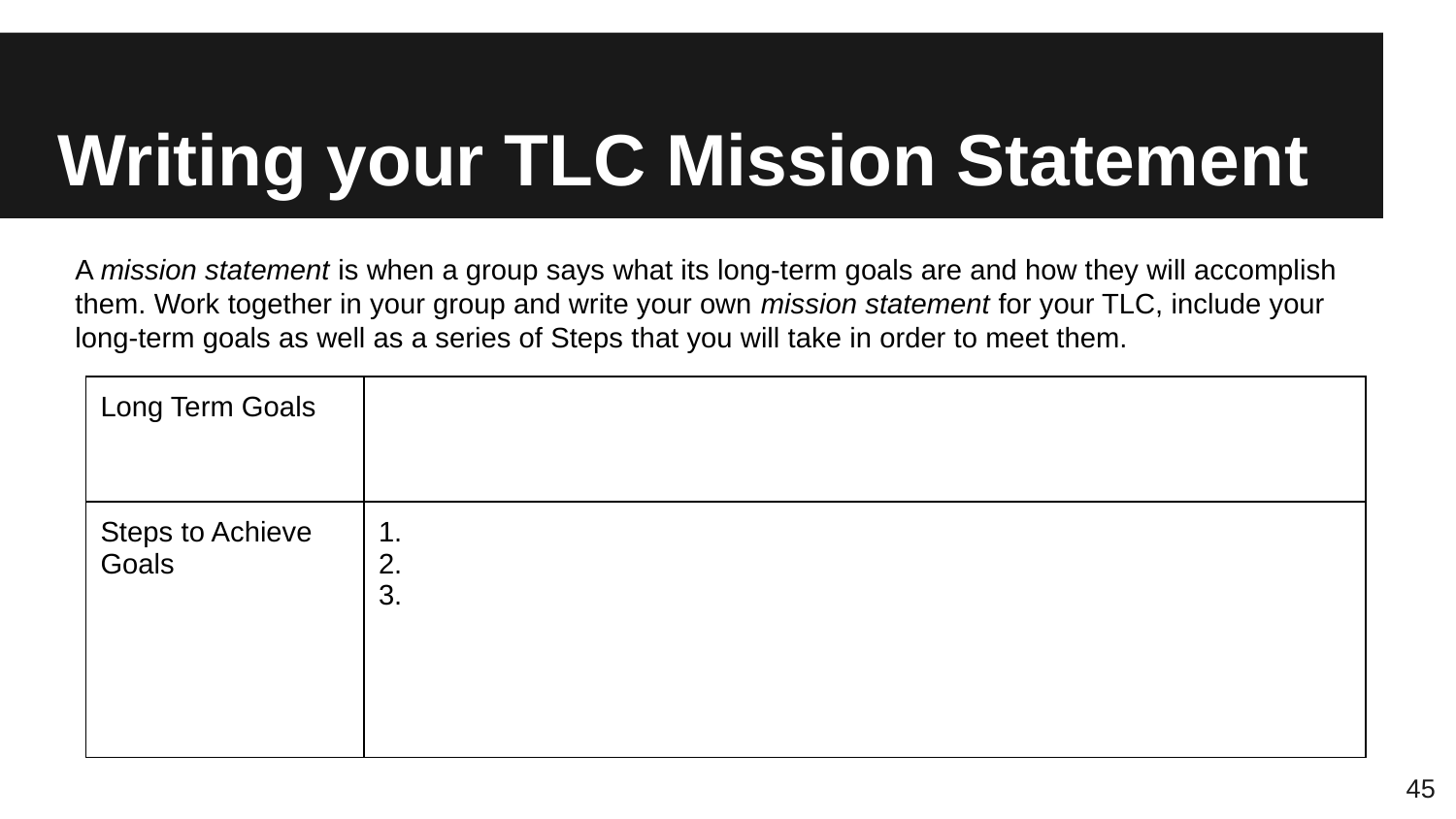

# Writing your TLC Mission Statement
A mission statement is when a group says what its long-term goals are and how they will accomplish them. Work together in your group and write your own mission statement for your TLC, include your long-term goals as well as a series of Steps that you will take in order to meet them.
| Long Term Goals |  |
| --- | --- |
| Steps to Achieve Goals | 1. 2. 3. |
45